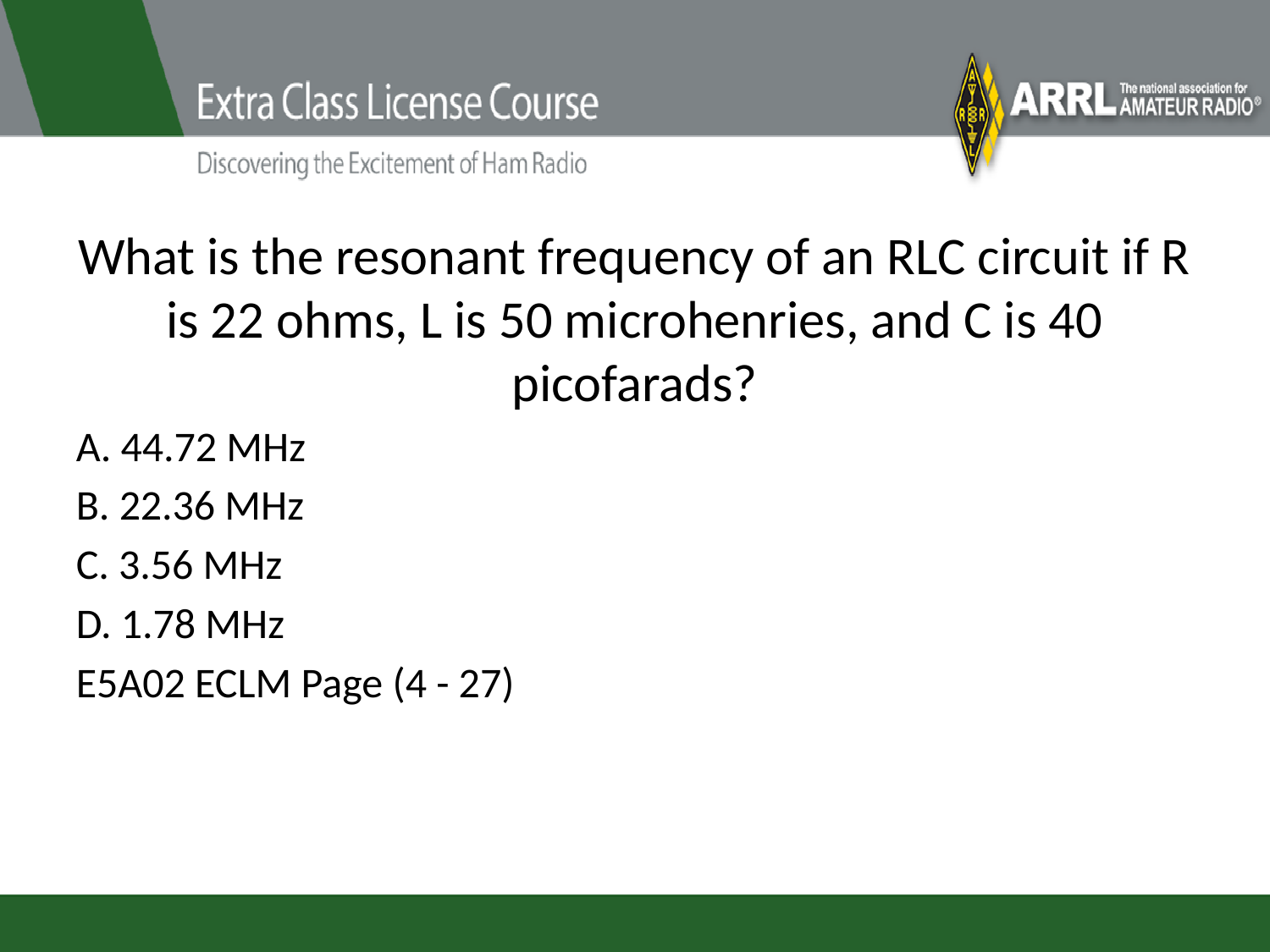

# What is the resonant frequency of an RLC circuit if R is 22 ohms, L is 50 microhenries, and C is 40 picofarads?
A. 44.72 MHz
B. 22.36 MHz
C. 3.56 MHz
D. 1.78 MHz
E5A02 ECLM Page (4 - 27)